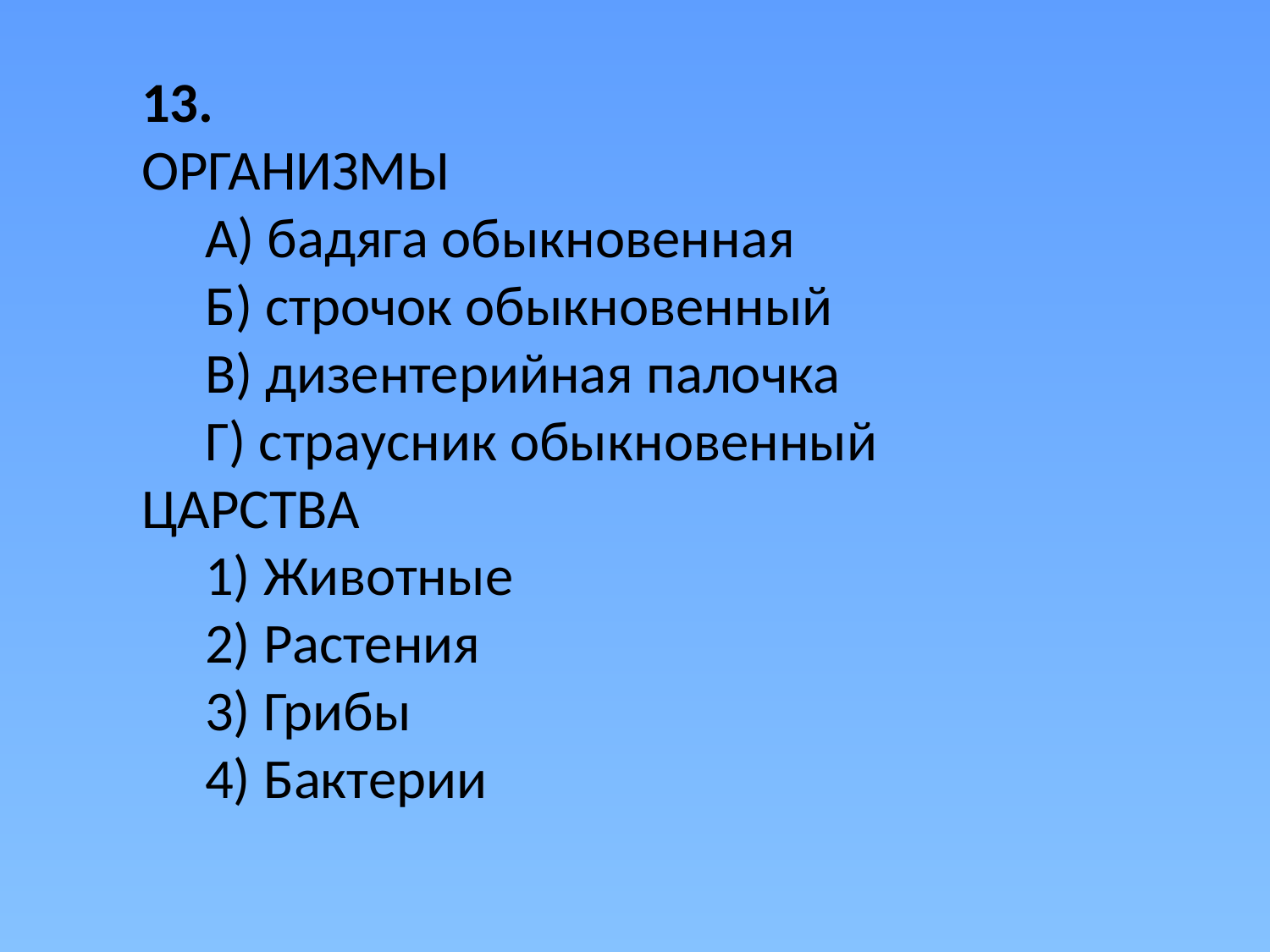

13.
ОРГАНИЗМЫ
А) бадяга обыкновенная
Б) строчок обыкновенный
В) дизентерийная палочка
Г) страусник обыкновенный
ЦАРСТВА
1) Животные
2) Растения
3) Грибы
4) Бактерии